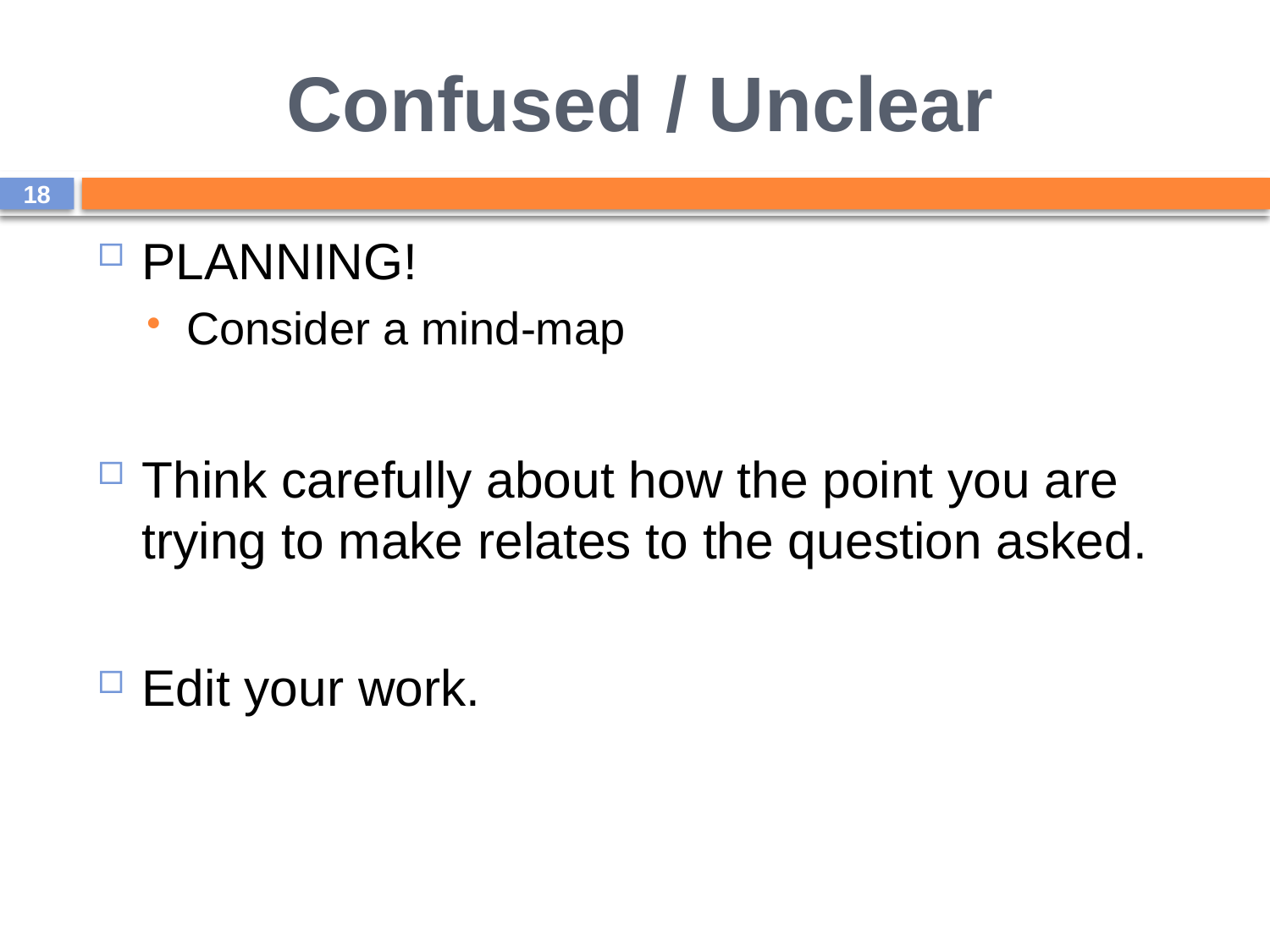

# Confused / Unclear
18
PLANNING!
Consider a mind-map

Think carefully about how the point you are trying to make relates to the question asked.

Edit your work.